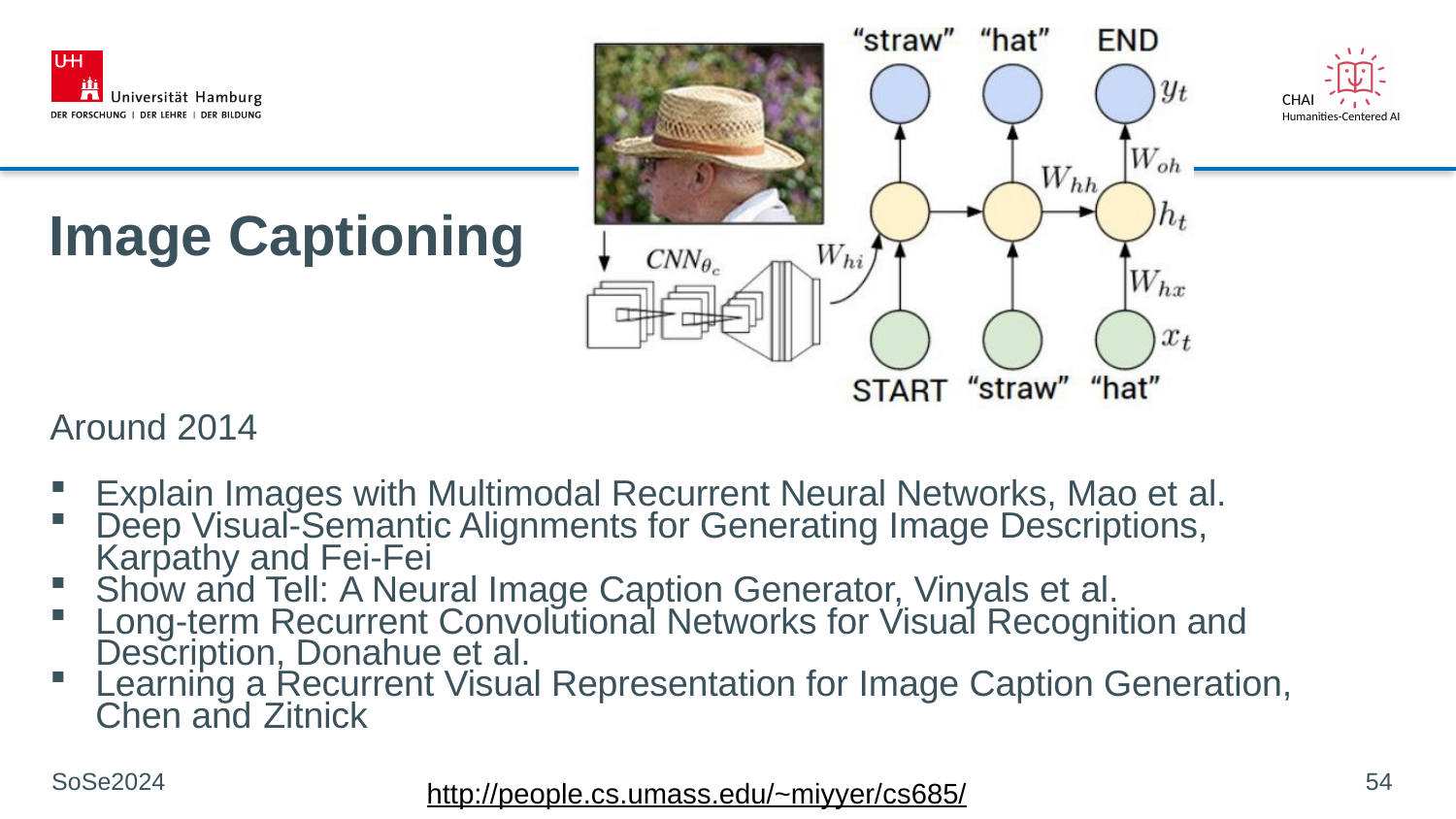

# Image Captioning
Around 2014

Explain Images with Multimodal Recurrent Neural Networks, Mao et al.
Deep Visual-Semantic Alignments for Generating Image Descriptions, Karpathy and Fei-Fei
Show and Tell: A Neural Image Caption Generator, Vinyals et al.
Long-term Recurrent Convolutional Networks for Visual Recognition and Description, Donahue et al.
Learning a Recurrent Visual Representation for Image Caption Generation, Chen and Zitnick

SoSe2024
54
http://people.cs.umass.edu/~miyyer/cs685/